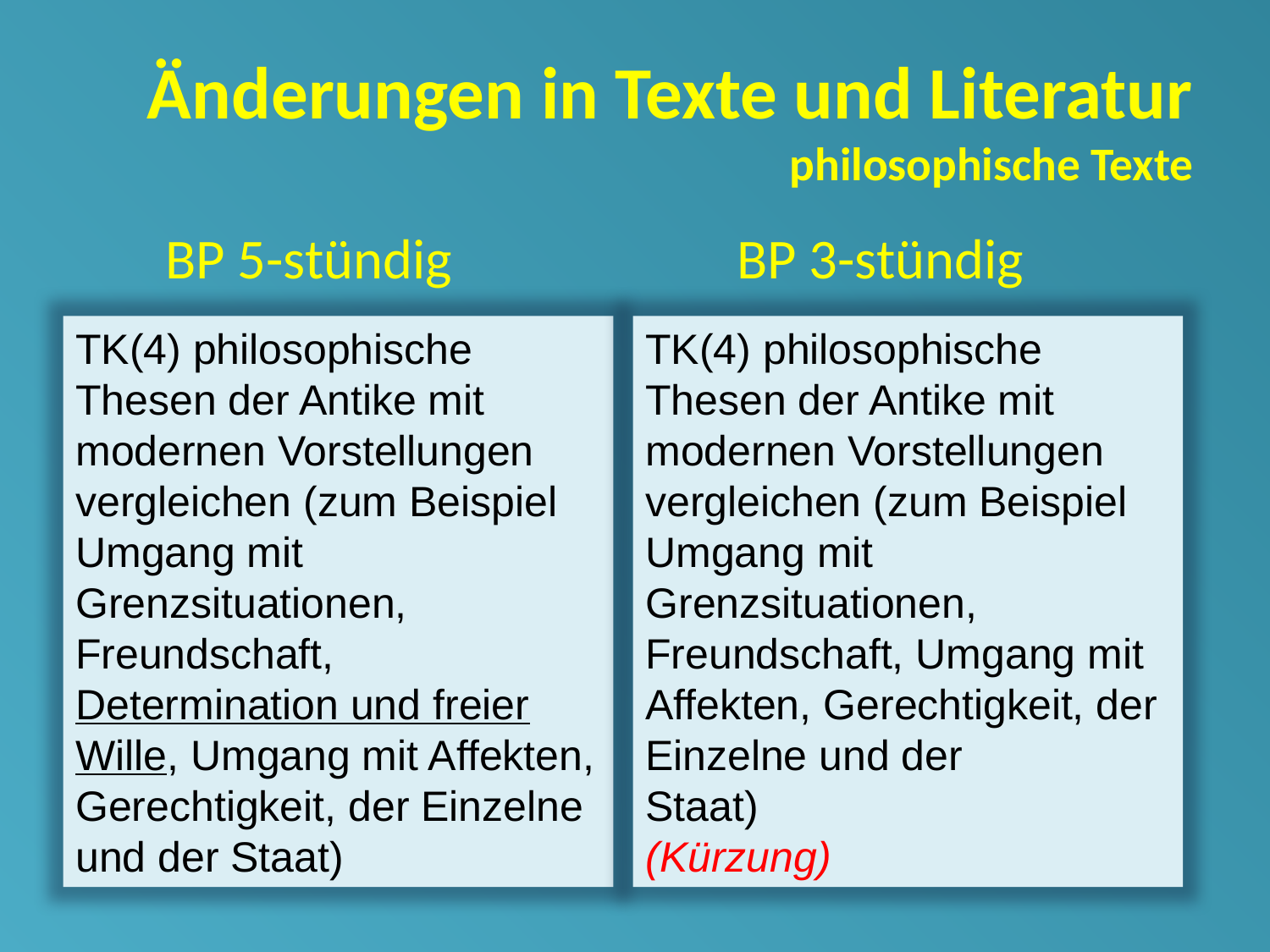

# Änderungen in Texte und Literatur philosophische Texte
       BP 5-stündig			  BP 3-stündig
TK(4) philosophische Thesen der Antike mit modernen Vorstellungen vergleichen (zum Beispiel Umgang mit Grenzsituationen, Freundschaft, Umgang mit Affekten, Gerechtigkeit, der Einzelne und der
Staat)
(Kürzung)
TK(4) philosophische Thesen der Antike mit modernen Vorstellungen vergleichen (zum Beispiel
Umgang mit Grenzsituationen, Freundschaft, Determination und freier Wille, Umgang mit Affekten,
Gerechtigkeit, der Einzelne und der Staat)